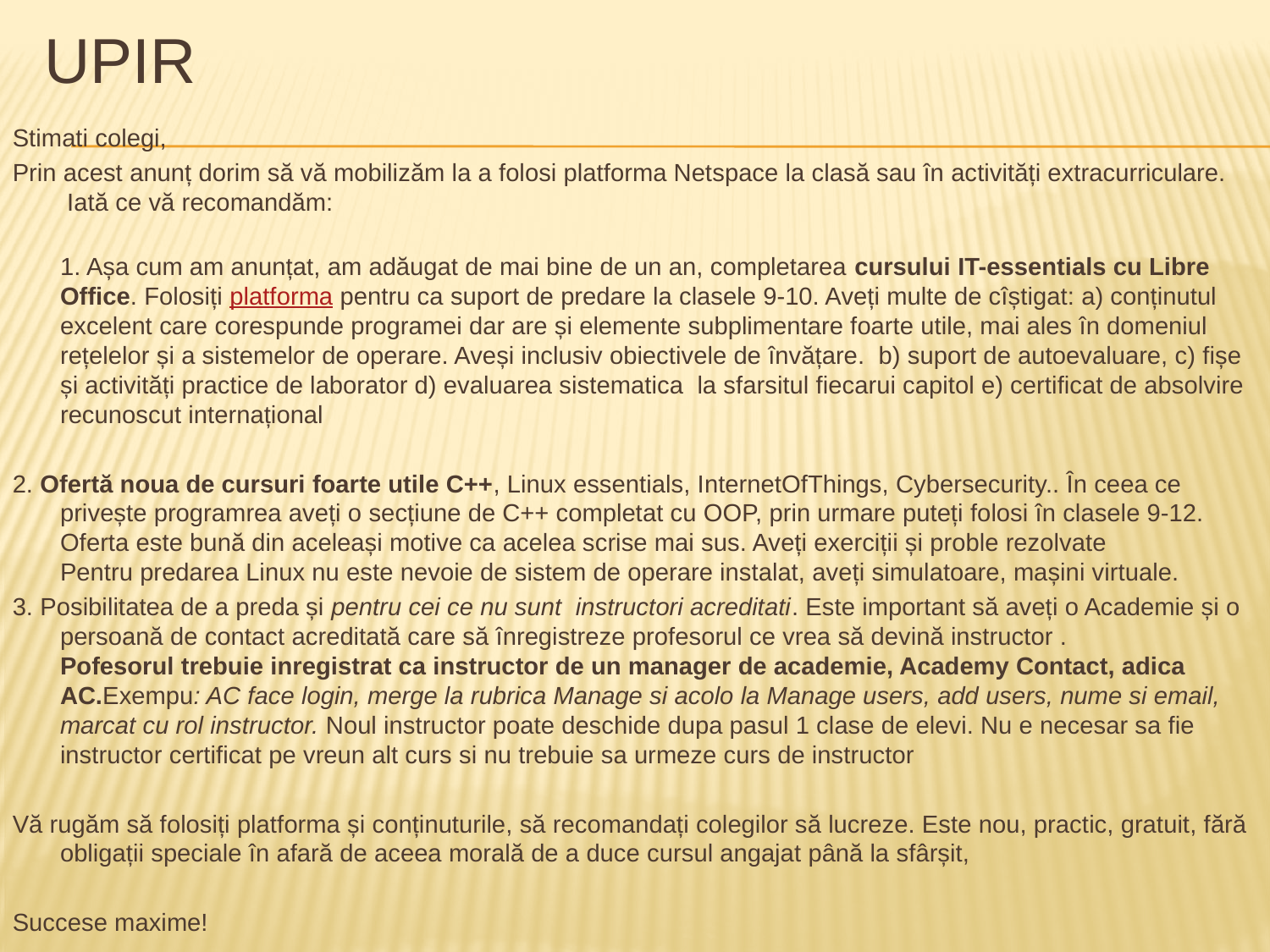

# upir
Stimati colegi,
Prin acest anunț dorim să vă mobilizăm la a folosi platforma Netspace la clasă sau în activități extracurriculare.  Iată ce vă recomandăm:
1. Așa cum am anunțat, am adăugat de mai bine de un an, completarea cursului IT-essentials cu Libre Office. Folosiți platforma pentru ca suport de predare la clasele 9-10. Aveți multe de cîștigat: a) conținutul excelent care corespunde programei dar are și elemente subplimentare foarte utile, mai ales în domeniul rețelelor și a sistemelor de operare. Aveși inclusiv obiectivele de învățare.  b) suport de autoevaluare, c) fișe și activități practice de laborator d) evaluarea sistematica  la sfarsitul fiecarui capitol e) certificat de absolvire recunoscut internațional

2. Ofertă noua de cursuri foarte utile C++, Linux essentials, InternetOfThings, Cybersecurity.. În ceea ce privește programrea aveți o secțiune de C++ completat cu OOP, prin urmare puteți folosi în clasele 9-12. Oferta este bună din aceleași motive ca acelea scrise mai sus. Aveți exerciții și proble rezolvate
Pentru predarea Linux nu este nevoie de sistem de operare instalat, aveți simulatoare, mașini virtuale.
3. Posibilitatea de a preda și pentru cei ce nu sunt  instructori acreditati. Este important să aveți o Academie și o persoană de contact acreditată care să înregistreze profesorul ce vrea să devină instructor . 
Pofesorul trebuie inregistrat ca instructor de un manager de academie, Academy Contact, adica AC.Exempu: AC face login, merge la rubrica Manage si acolo la Manage users, add users, nume si email, marcat cu rol instructor. Noul instructor poate deschide dupa pasul 1 clase de elevi. Nu e necesar sa fie instructor certificat pe vreun alt curs si nu trebuie sa urmeze curs de instructor

Vă rugăm să folosiți platforma și conținuturile, să recomandați colegilor să lucreze. Este nou, practic, gratuit, fără obligații speciale în afară de aceea morală de a duce cursul angajat până la sfârșit,

Succese maxime!